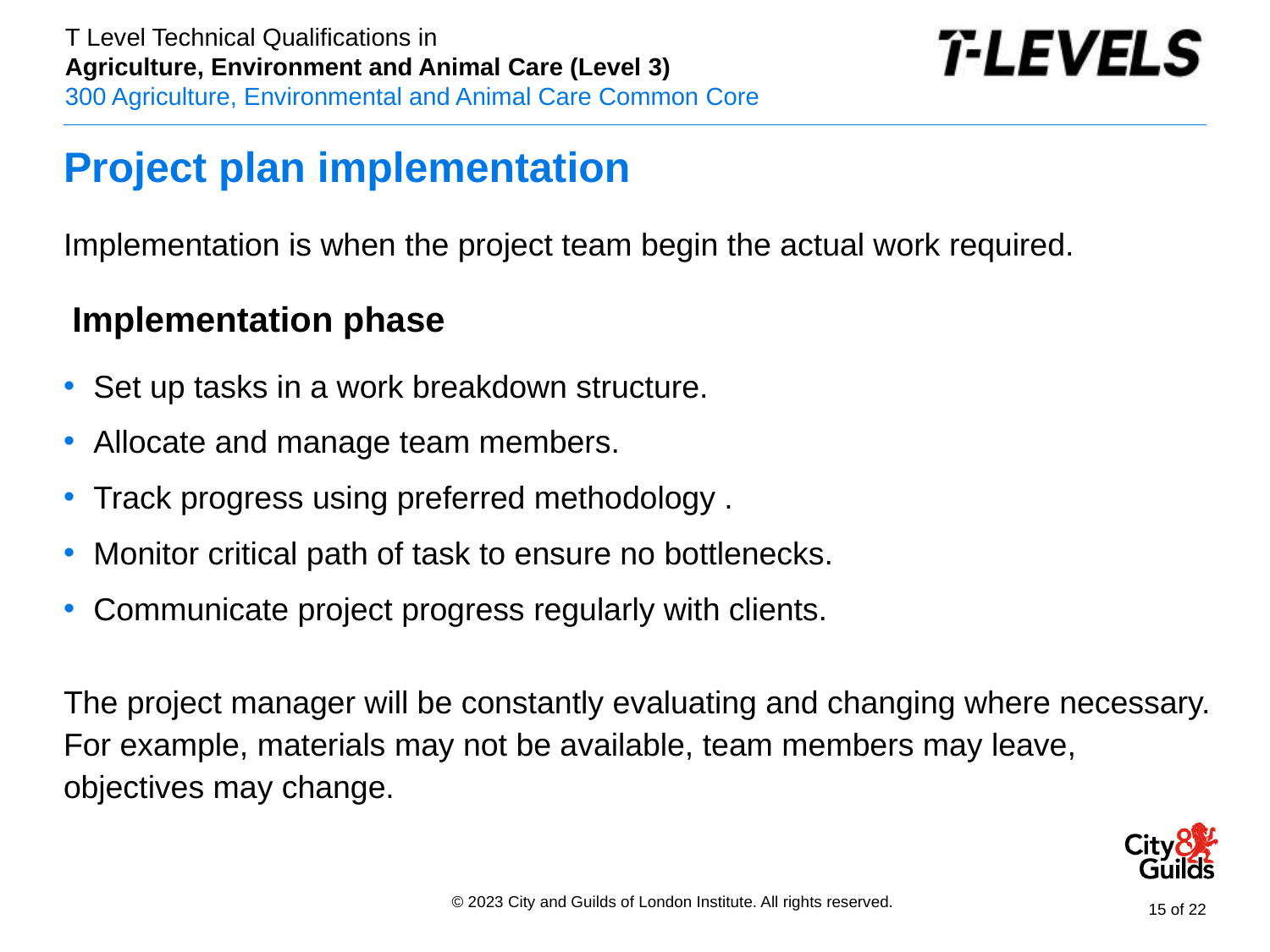

# Project plan implementation
Implementation is when the project team begin the actual work required.
 Implementation phase
Set up tasks in a work breakdown structure.
Allocate and manage team members.
Track progress using preferred methodology .
Monitor critical path of task to ensure no bottlenecks.
Communicate project progress regularly with clients.

The project manager will be constantly evaluating and changing where necessary. For example, materials may not be available, team members may leave, objectives may change.